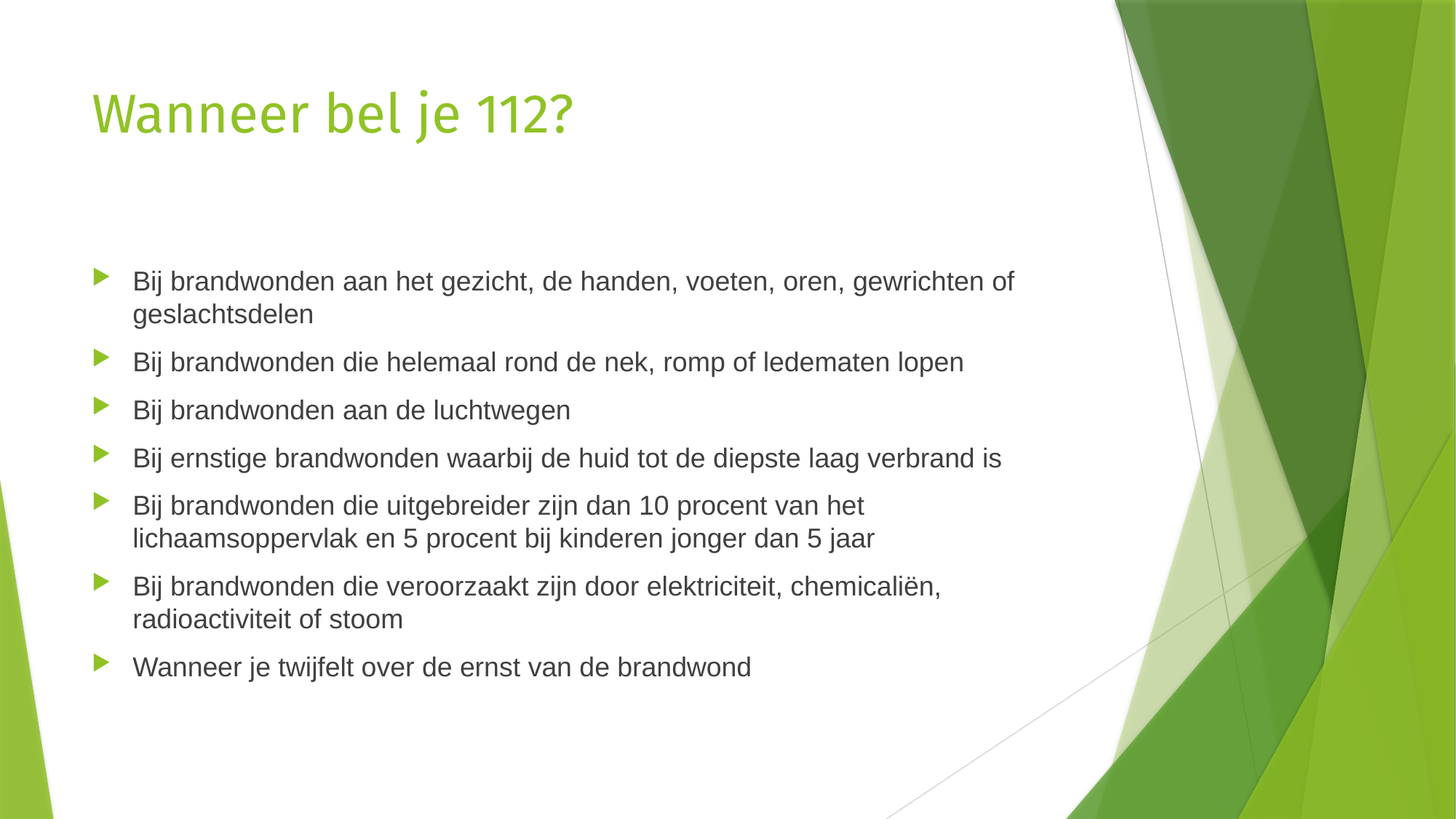

# Wanneer bel je 112?
Bij brandwonden aan het gezicht, de handen, voeten, oren, gewrichten of geslachtsdelen
Bij brandwonden die helemaal rond de nek, romp of ledematen lopen
Bij brandwonden aan de luchtwegen
Bij ernstige brandwonden waarbij de huid tot de diepste laag verbrand is
Bij brandwonden die uitgebreider zijn dan 10 procent van het lichaamsoppervlak en 5 procent bij kinderen jonger dan 5 jaar
Bij brandwonden die veroorzaakt zijn door elektriciteit, chemicaliën, radioactiviteit of stoom
Wanneer je twijfelt over de ernst van de brandwond